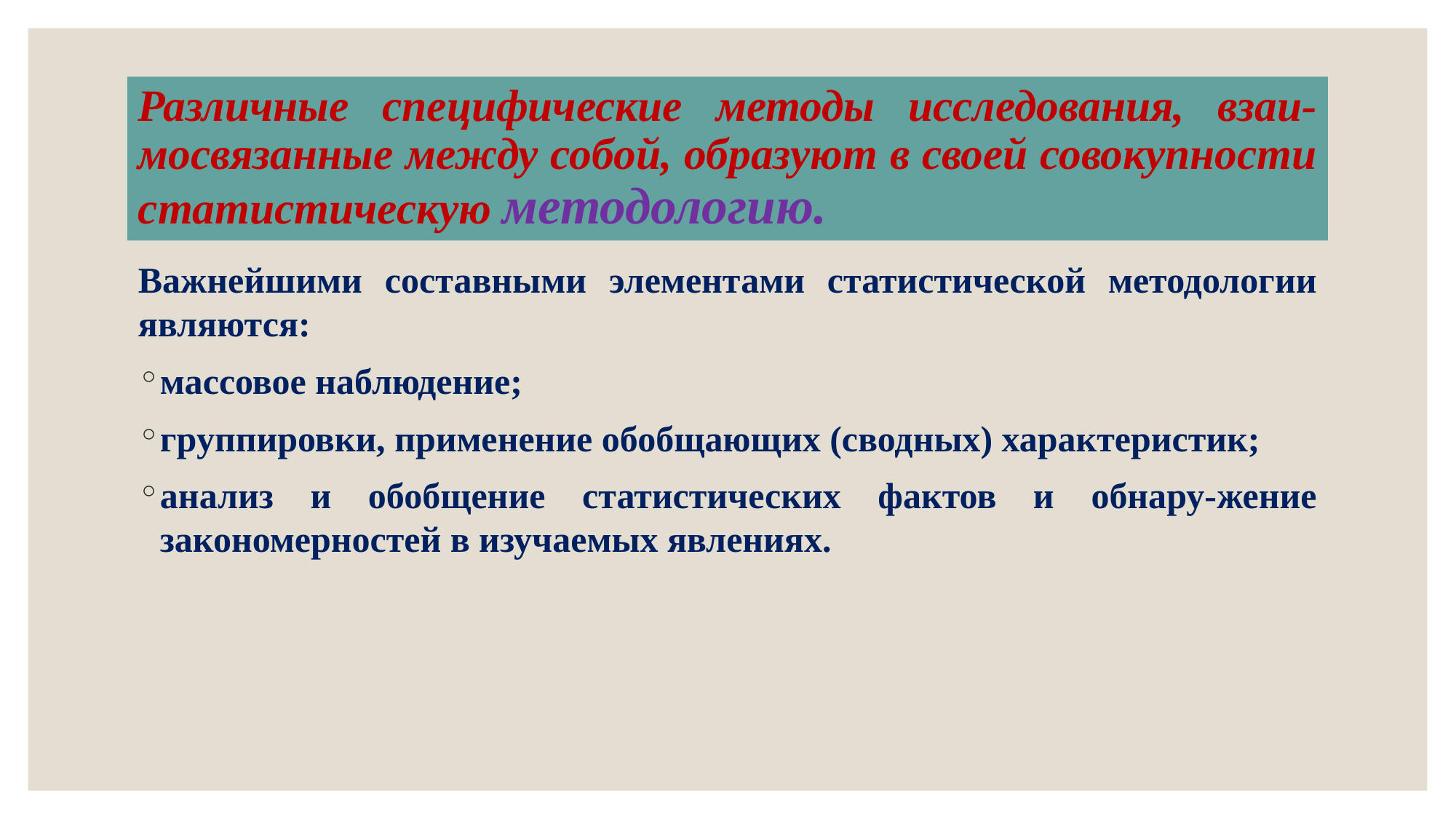

# Различные специфические методы исследования, взаи-мосвязанные между собой, образуют в своей совокупности статистическую методологию.
Важнейшими составными элементами статистической методологии являются:
массовое наблюдение;
группировки, применение обобщающих (сводных) характеристик;
анализ и обобщение статистических фактов и обнару-жение закономерностей в изучаемых явлениях.